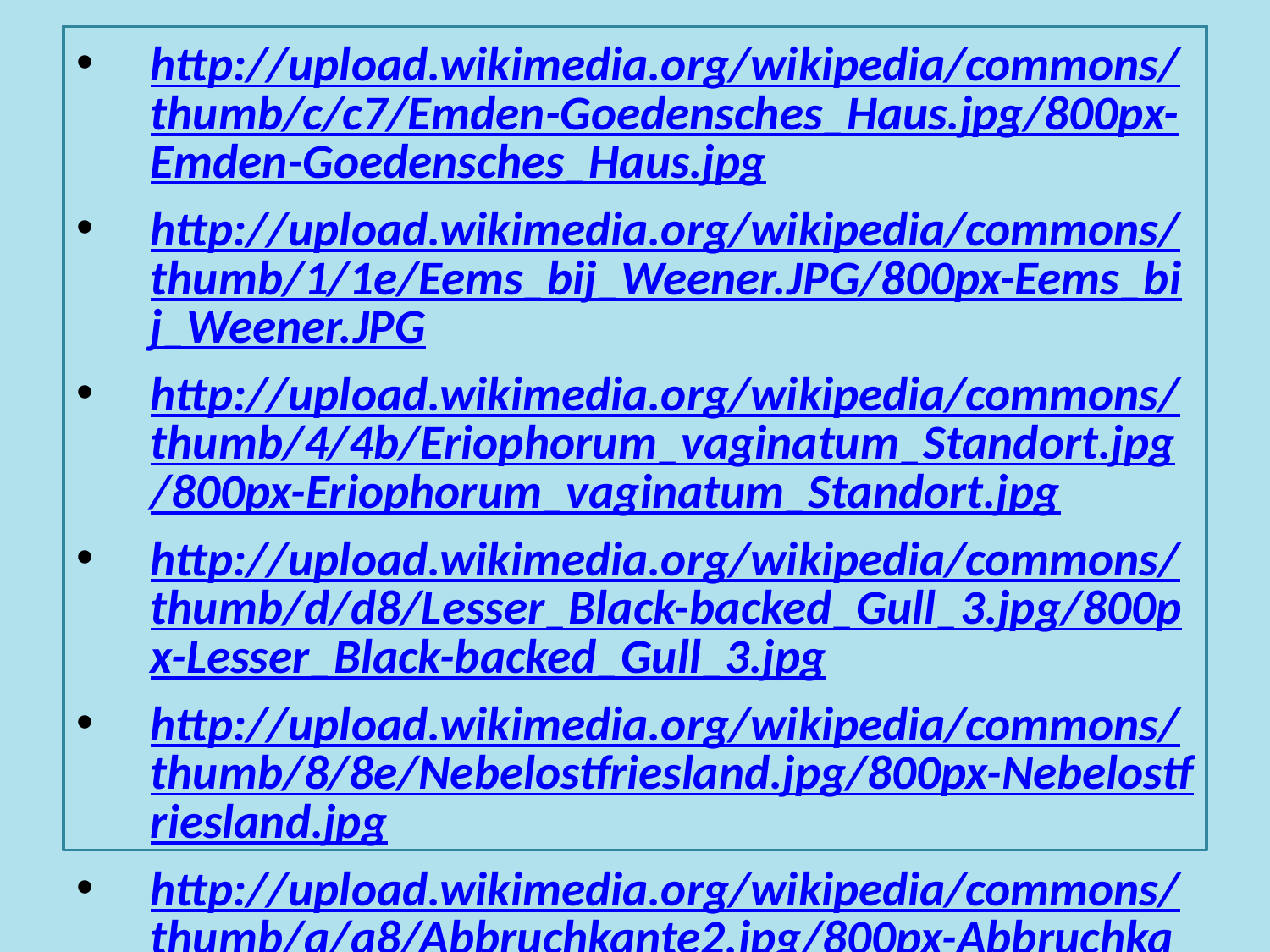

http://upload.wikimedia.org/wikipedia/commons/thumb/c/c7/Emden-Goedensches_Haus.jpg/800px-Emden-Goedensches_Haus.jpg
http://upload.wikimedia.org/wikipedia/commons/thumb/1/1e/Eems_bij_Weener.JPG/800px-Eems_bij_Weener.JPG
http://upload.wikimedia.org/wikipedia/commons/thumb/4/4b/Eriophorum_vaginatum_Standort.jpg/800px-Eriophorum_vaginatum_Standort.jpg
http://upload.wikimedia.org/wikipedia/commons/thumb/d/d8/Lesser_Black-backed_Gull_3.jpg/800px-Lesser_Black-backed_Gull_3.jpg
http://upload.wikimedia.org/wikipedia/commons/thumb/8/8e/Nebelostfriesland.jpg/800px-Nebelostfriesland.jpg
http://upload.wikimedia.org/wikipedia/commons/thumb/a/a8/Abbruchkante2.jpg/800px-Abbruchkante2.jpg
http://upload.wikimedia.org/wikipedia/commons/thumb/d/da/Suurhusen_kirche.jpg/800px-Suurhusen_kirche.jpg
http://upload.wikimedia.org/wikipedia/de/2/22/Schlossluetetsburg.jpg
http://upload.wikimedia.org/wikipedia/commons/thumb/8/8b/Norderburg_%28Dornum%29_Hauptgebaeude.jpg/800px-Norderburg_%28Dornum%29_Hauptgebaeude.jpg